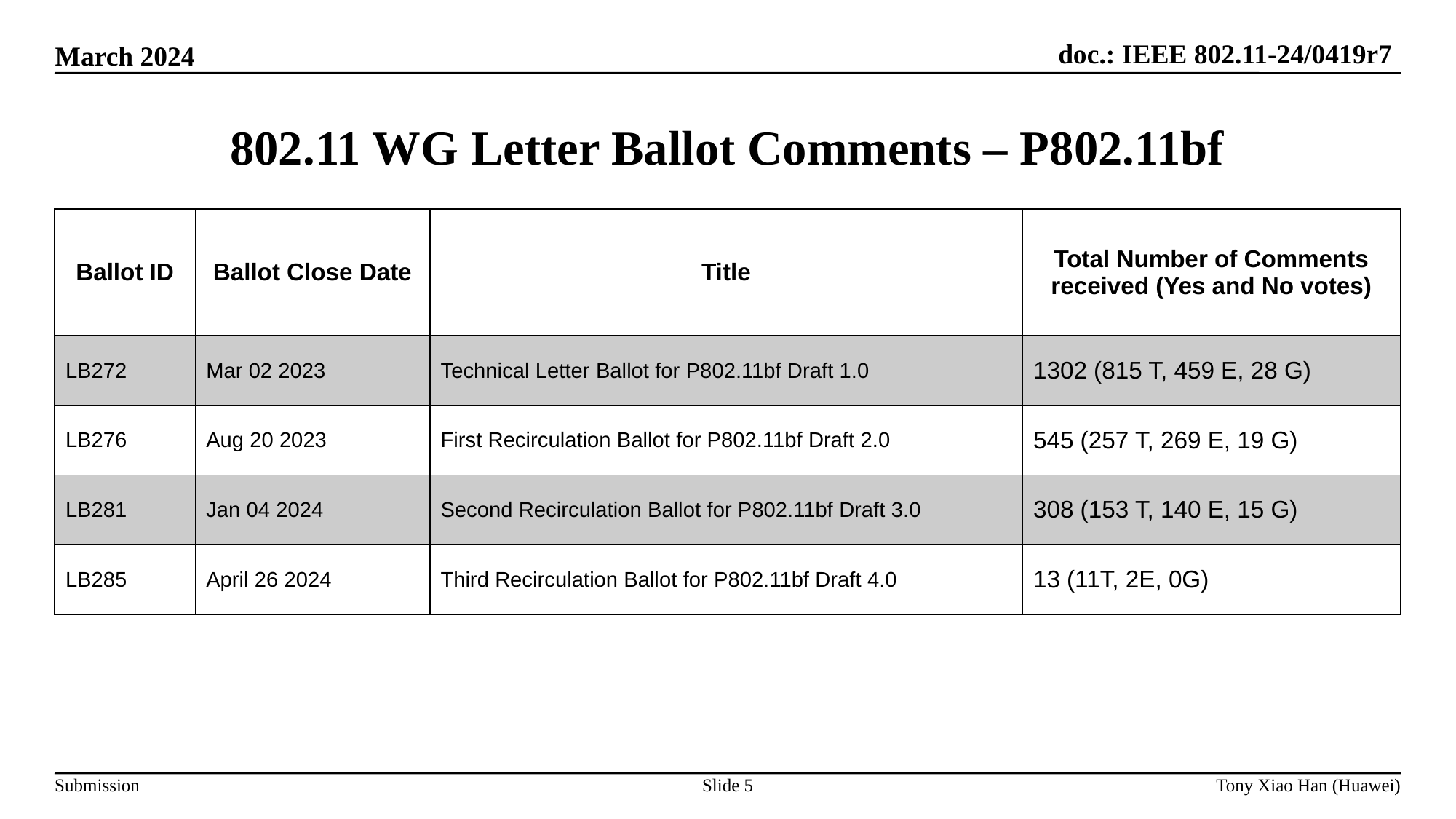

# 802.11 WG Letter Ballot Comments – P802.11bf
| Ballot ID | Ballot Close Date | Title | Total Number of Comments received (Yes and No votes) |
| --- | --- | --- | --- |
| LB272 | Mar 02 2023 | Technical Letter Ballot for P802.11bf Draft 1.0 | 1302 (815 T, 459 E, 28 G) |
| LB276 | Aug 20 2023 | First Recirculation Ballot for P802.11bf Draft 2.0 | 545 (257 T, 269 E, 19 G) |
| LB281 | Jan 04 2024 | Second Recirculation Ballot for P802.11bf Draft 3.0 | 308 (153 T, 140 E, 15 G) |
| LB285 | April 26 2024 | Third Recirculation Ballot for P802.11bf Draft 4.0 | 13 (11T, 2E, 0G) |